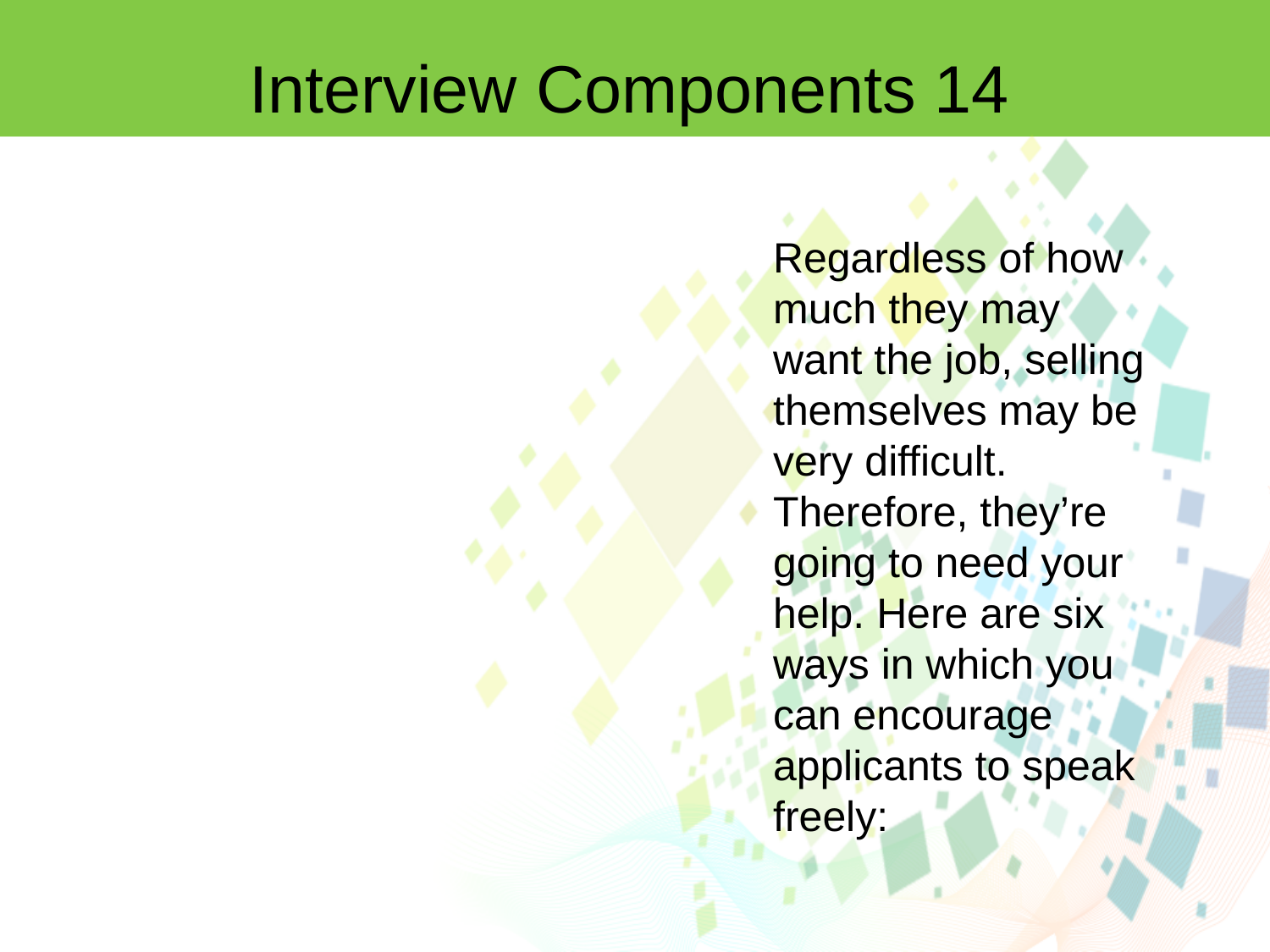

Interview Components 14
Regardless of how much they may want the job, selling themselves may be very difficult. Therefore, they’re going to need your help. Here are six ways in which you can encourage applicants to speak freely: